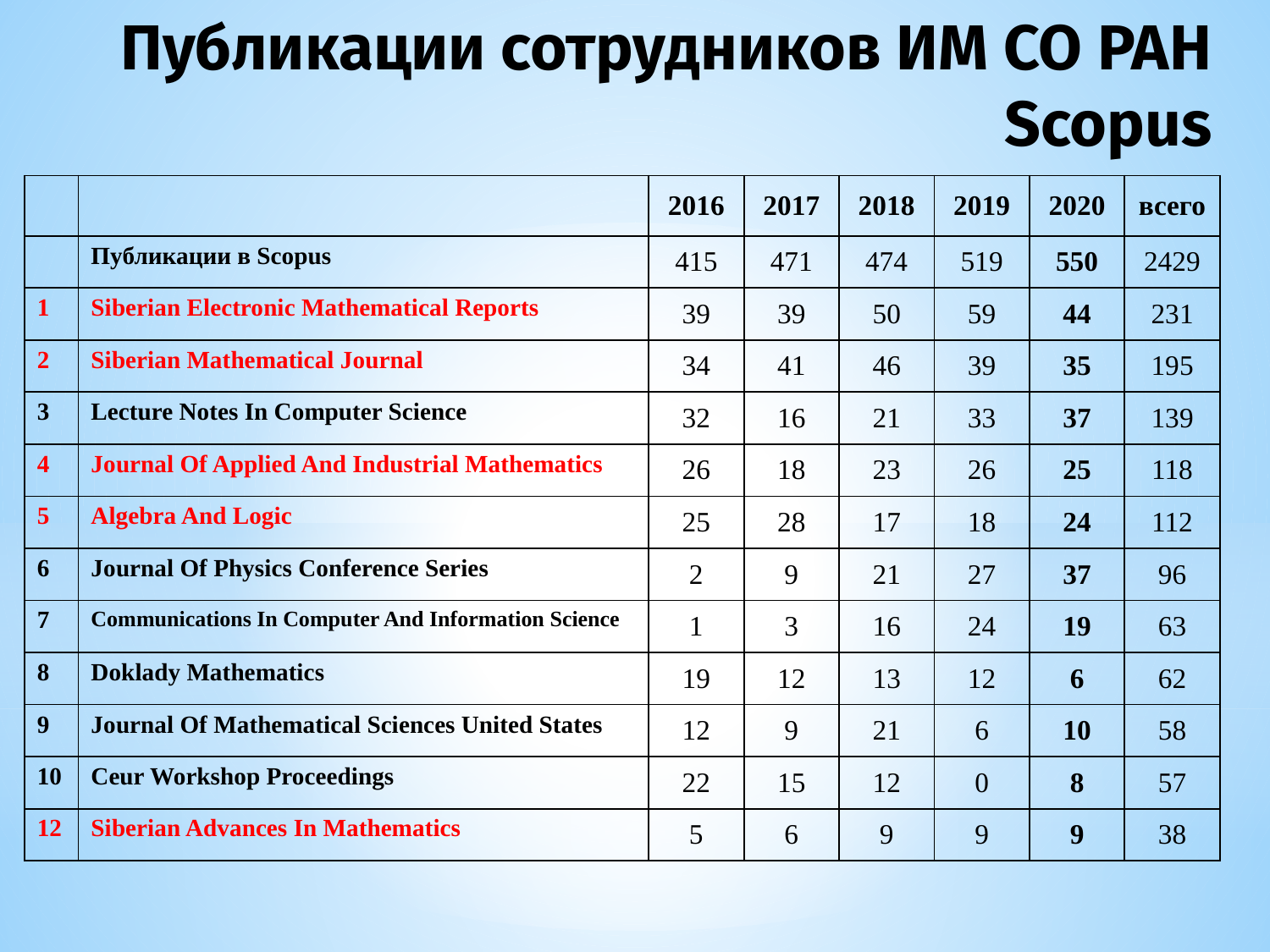

# Публикации сотрудников ИМ СО РАН Scopus
|  |  | 2016 | 2017 | 2018 | 2019 | 2020 | всего |
| --- | --- | --- | --- | --- | --- | --- | --- |
|  | Публикации в Scopus | 415 | 471 | 474 | 519 | 550 | 2429 |
| 1 | Siberian Electronic Mathematical Reports | 39 | 39 | 50 | 59 | 44 | 231 |
| 2 | Siberian Mathematical Journal | 34 | 41 | 46 | 39 | 35 | 195 |
| 3 | Lecture Notes In Computer Science | 32 | 16 | 21 | 33 | 37 | 139 |
| 4 | Journal Of Applied And Industrial Mathematics | 26 | 18 | 23 | 26 | 25 | 118 |
| 5 | Algebra And Logic | 25 | 28 | 17 | 18 | 24 | 112 |
| 6 | Journal Of Physics Conference Series | 2 | 9 | 21 | 27 | 37 | 96 |
| 7 | Communications In Computer And Information Science | 1 | 3 | 16 | 24 | 19 | 63 |
| 8 | Doklady Mathematics | 19 | 12 | 13 | 12 | 6 | 62 |
| 9 | Journal Of Mathematical Sciences United States | 12 | 9 | 21 | 6 | 10 | 58 |
| 10 | Ceur Workshop Proceedings | 22 | 15 | 12 | 0 | 8 | 57 |
| 12 | Siberian Advances In Mathematics | 5 | 6 | 9 | 9 | 9 | 38 |